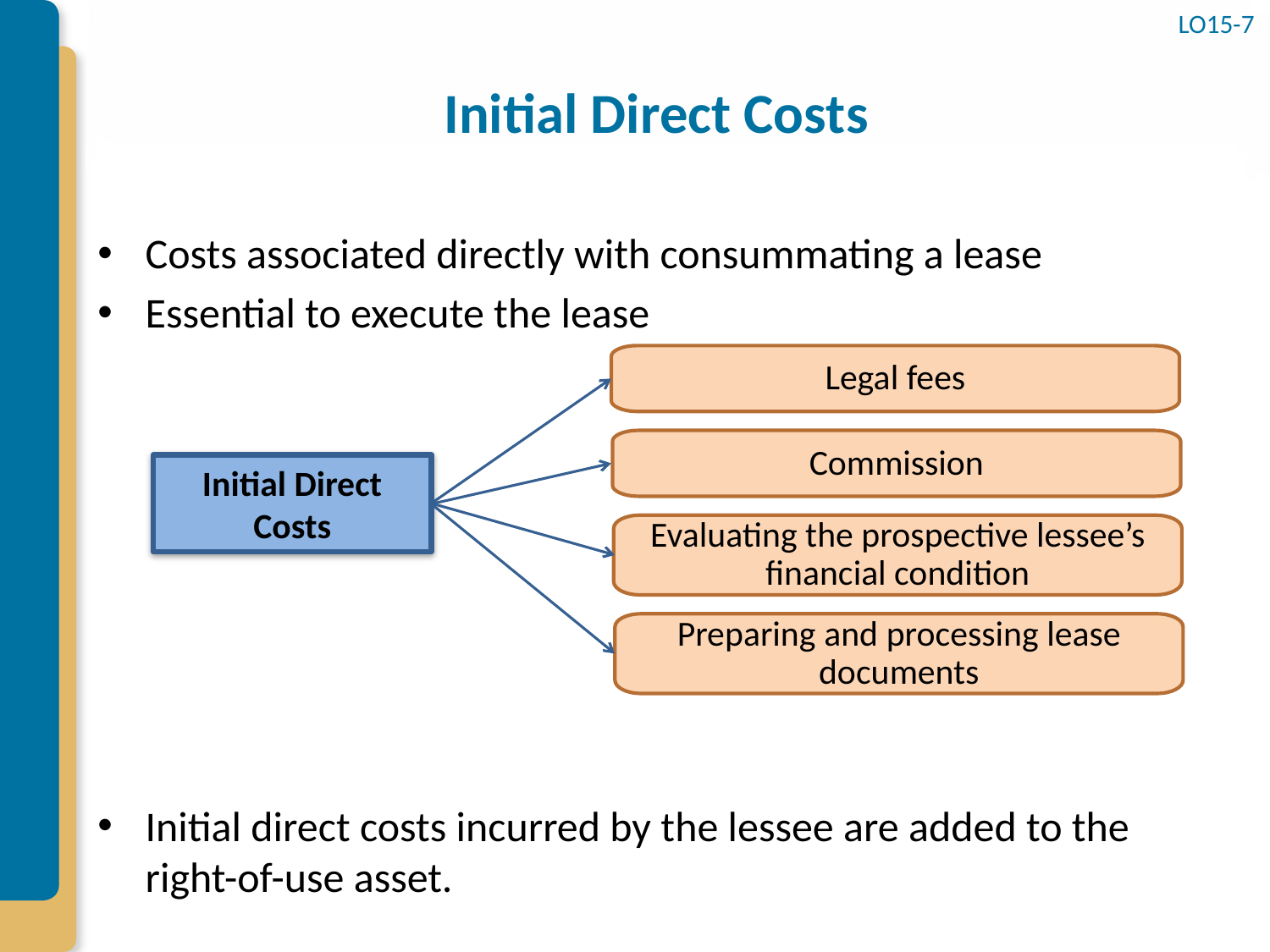

LO15-7
# Initial Direct Costs
Costs associated directly with consummating a lease
Essential to execute the lease

Initial direct costs incurred by the lessee are added to the right-of-use asset.
Legal fees
Commission
Initial Direct Costs
Evaluating the prospective lessee’s financial condition
Preparing and processing lease documents